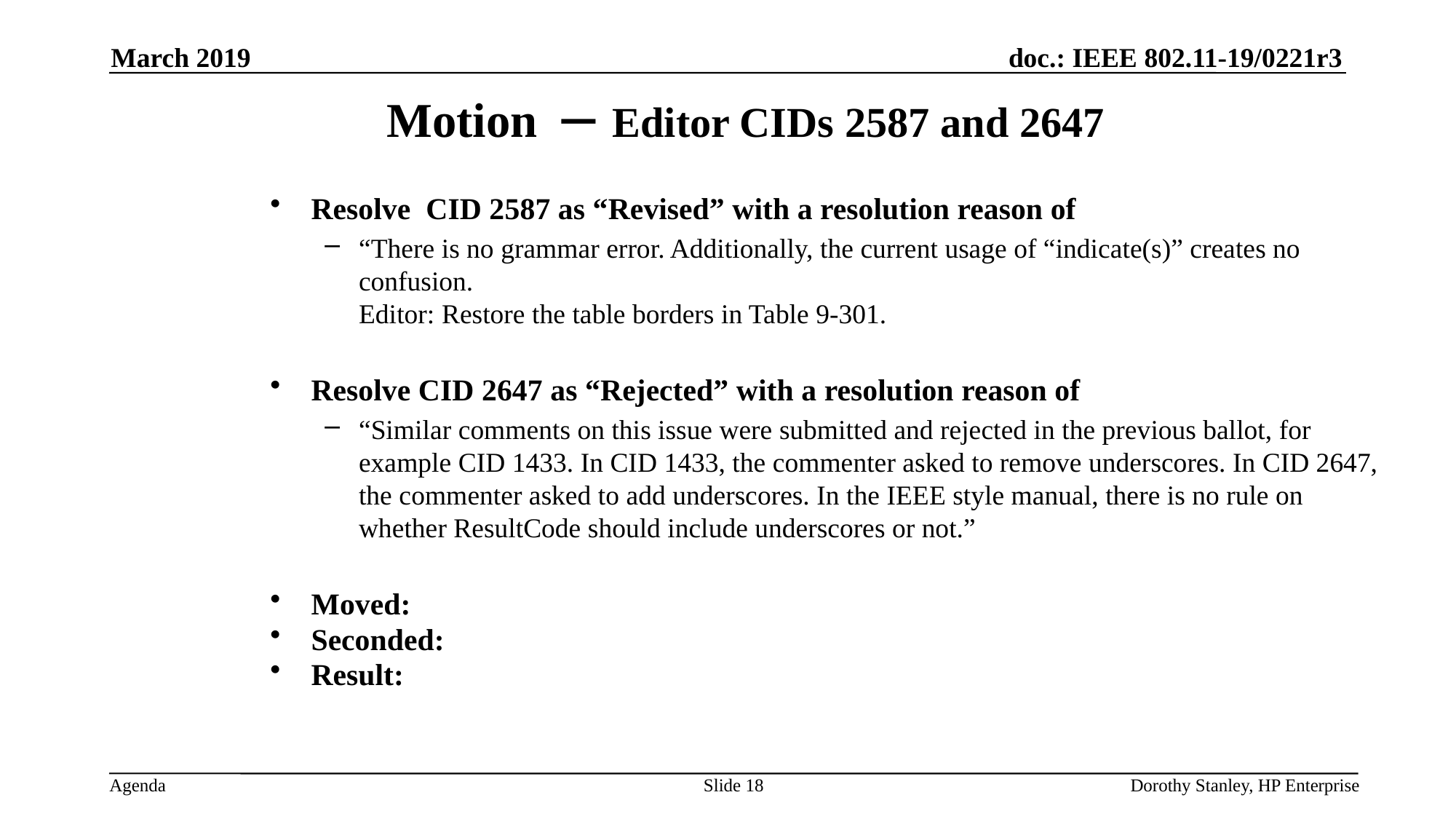

March 2019
Motion  – Editor CIDs 2587 and 2647
Resolve  CID 2587 as “Revised” with a resolution reason of
“There is no grammar error. Additionally, the current usage of “indicate(s)” creates no confusion.
Editor: Restore the table borders in Table 9-301.

Resolve CID 2647 as “Rejected” with a resolution reason of
“Similar comments on this issue were submitted and rejected in the previous ballot, for example CID 1433. In CID 1433, the commenter asked to remove underscores. In CID 2647, the commenter asked to add underscores. In the IEEE style manual, there is no rule on whether ResultCode should include underscores or not.”

Moved:
Seconded:
Result:

Slide 18
Dorothy Stanley, HP Enterprise